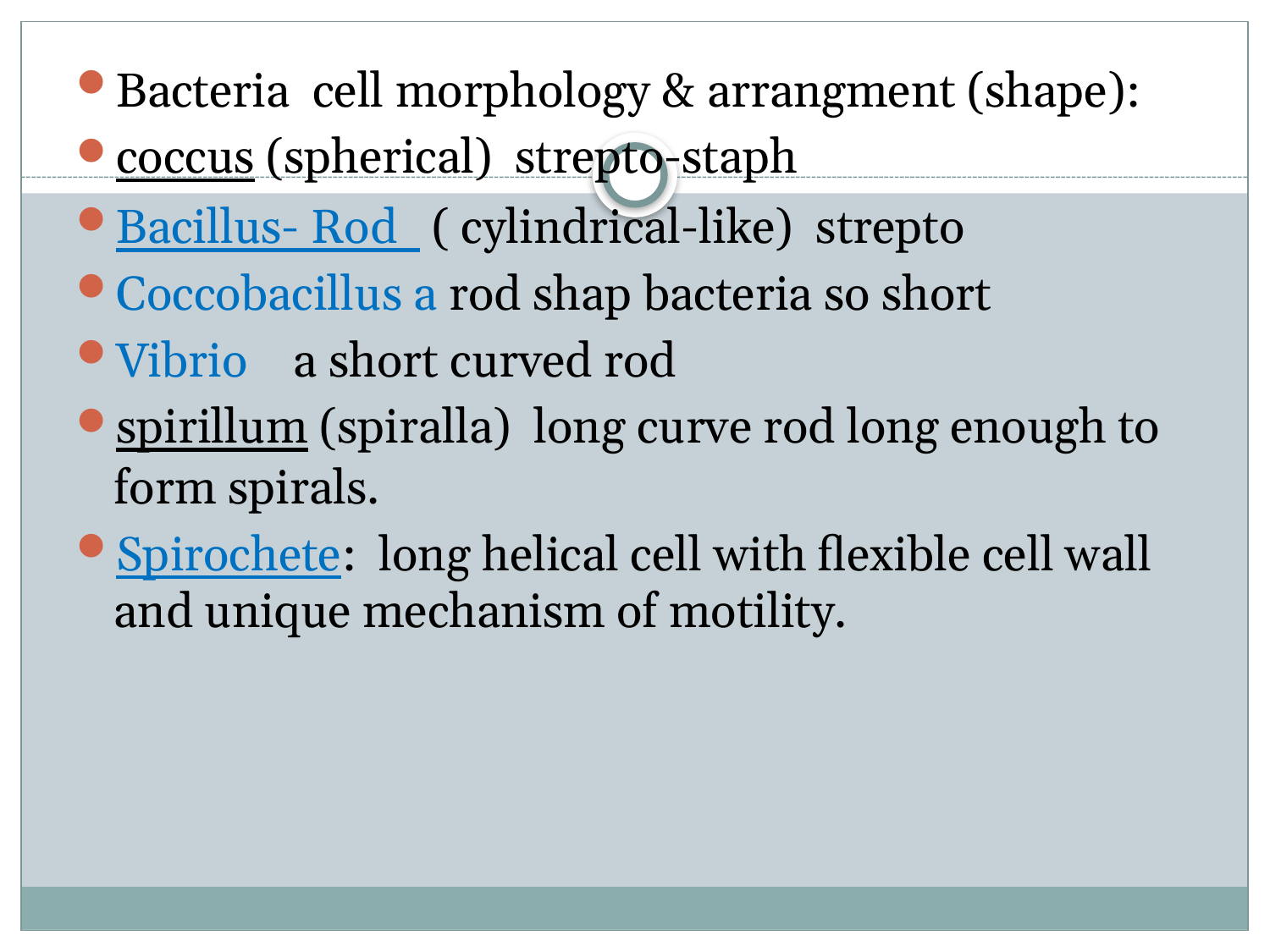

Bacteria  cell morphology & arrangment (shape):
coccus (spherical)  strepto-staph
Bacillus- Rod   ( cylindrical-like)  strepto
Coccobacillus a rod shap bacteria so short
Vibrio    a short curved rod
spirillum (spiralla)  long curve rod long enough to form spirals.
Spirochete:  long helical cell with flexible cell wall and unique mechanism of motility.